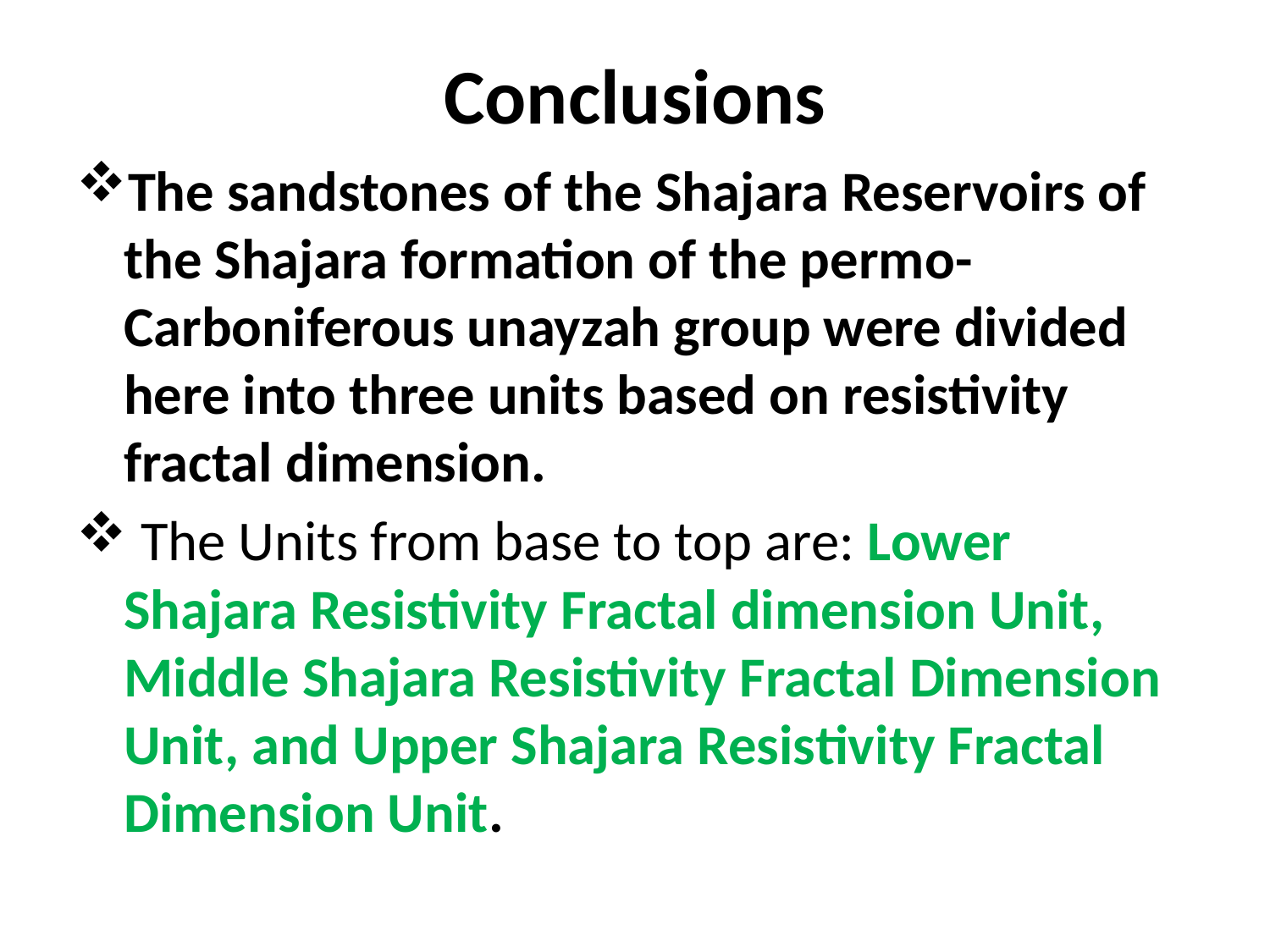

# Conclusions
The sandstones of the Shajara Reservoirs of the Shajara formation of the permo-Carboniferous unayzah group were divided here into three units based on resistivity fractal dimension.
 The Units from base to top are: Lower Shajara Resistivity Fractal dimension Unit, Middle Shajara Resistivity Fractal Dimension Unit, and Upper Shajara Resistivity Fractal Dimension Unit.